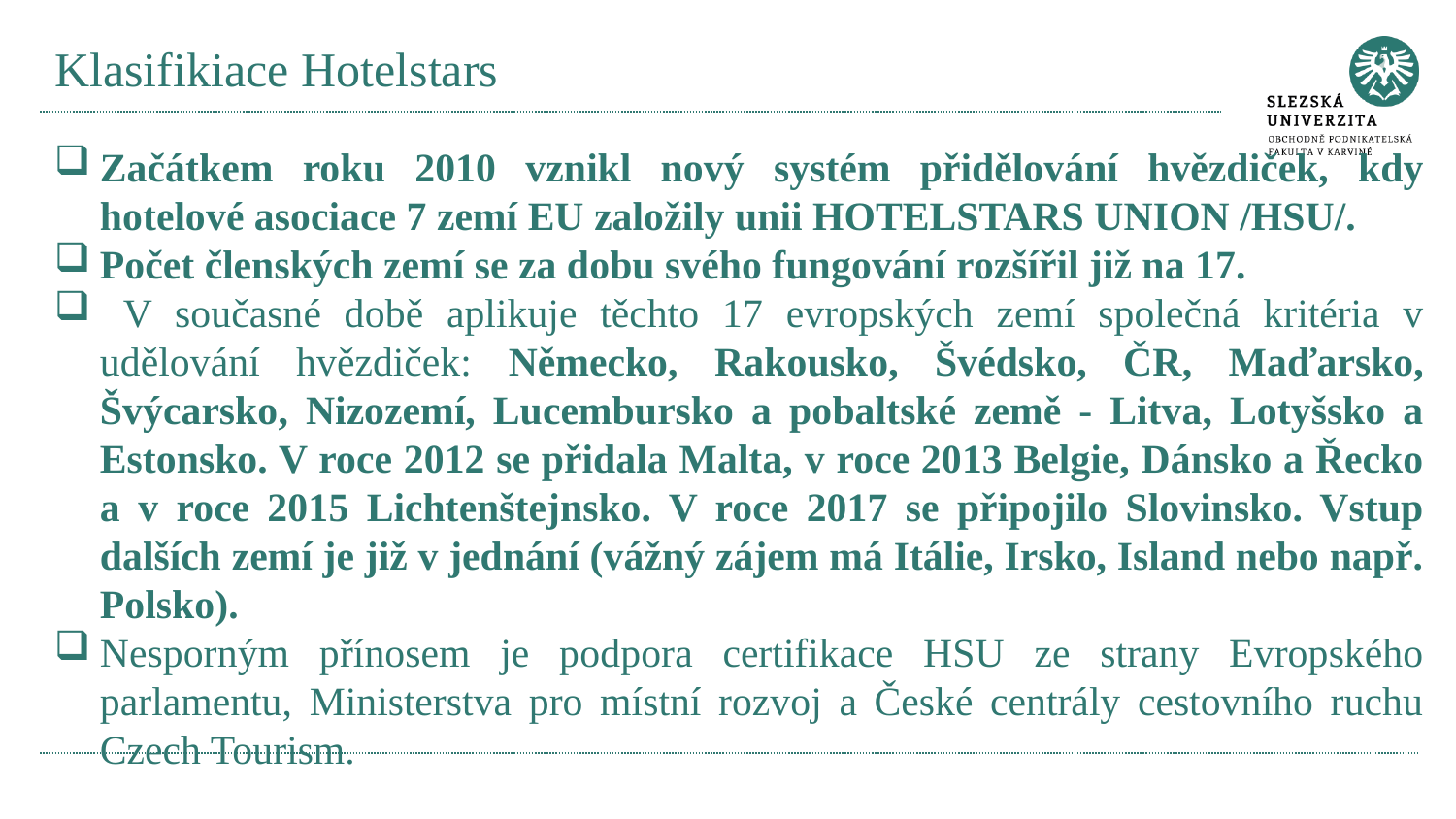

# Klasifikiace Hotelstars
Začátkem roku 2010 vznikl nový systém přidělování hvězdiček, kdy hotelové asociace 7 zemí EU založily unii HOTELSTARS UNION /HSU/.
Počet členských zemí se za dobu svého fungování rozšířil již na 17.
 V současné době aplikuje těchto 17 evropských zemí společná kritéria v udělování hvězdiček: Německo, Rakousko, Švédsko, ČR, Maďarsko, Švýcarsko, Nizozemí, Lucembursko a pobaltské země - Litva, Lotyšsko a Estonsko. V roce 2012 se přidala Malta, v roce 2013 Belgie, Dánsko a Řecko a v roce 2015 Lichtenštejnsko. V roce 2017 se připojilo Slovinsko. Vstup dalších zemí je již v jednání (vážný zájem má Itálie, Irsko, Island nebo např. Polsko).
Nesporným přínosem je podpora certifikace HSU ze strany Evropského parlamentu, Ministerstva pro místní rozvoj a České centrály cestovního ruchu Czech Tourism.